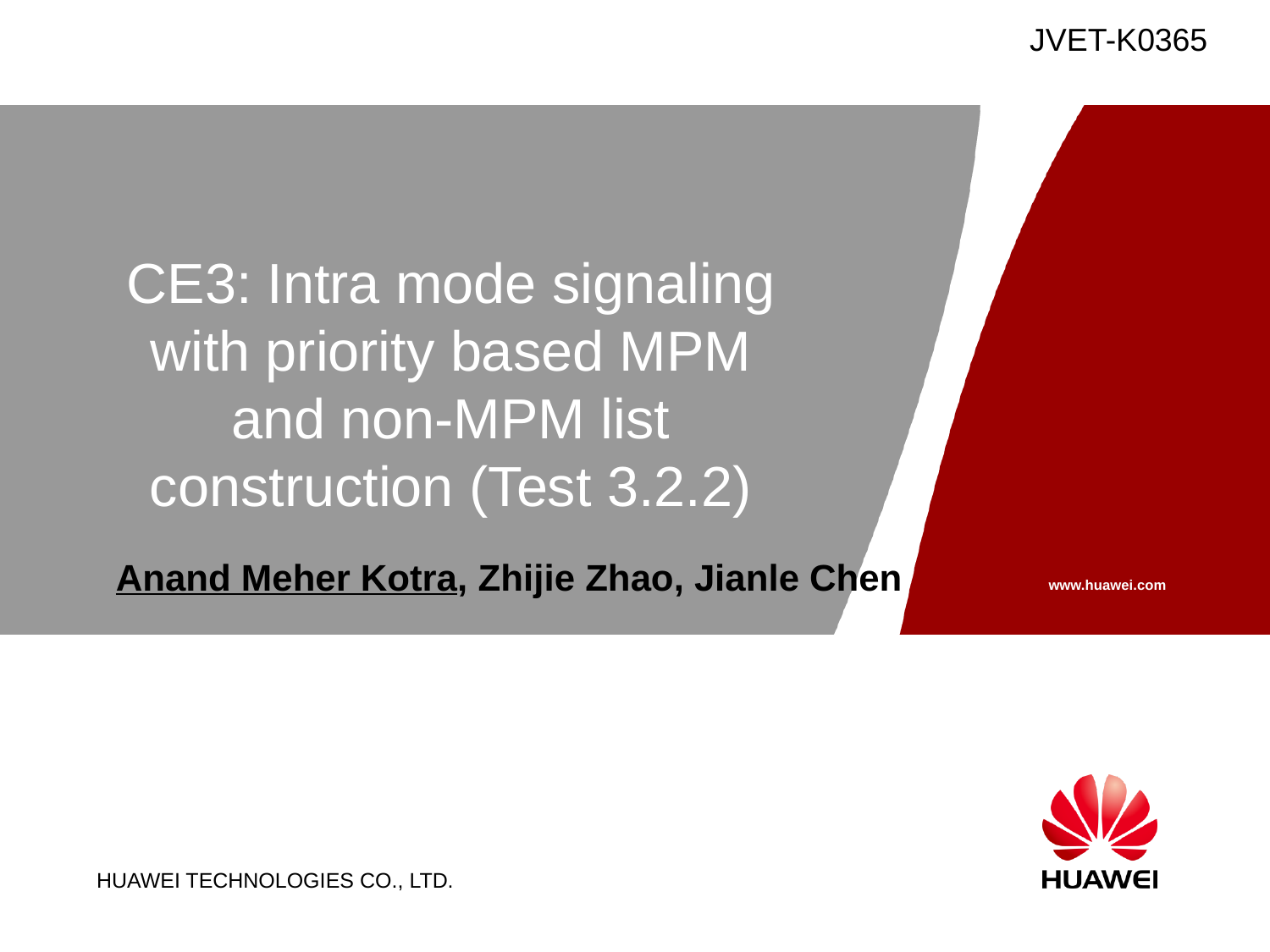

# CE3: Intra mode signaling with priority based MPM and non-MPM list construction (Test 3.2.2)
    Anand Meher Kotra, Zhijie Zhao, Jianle Chen